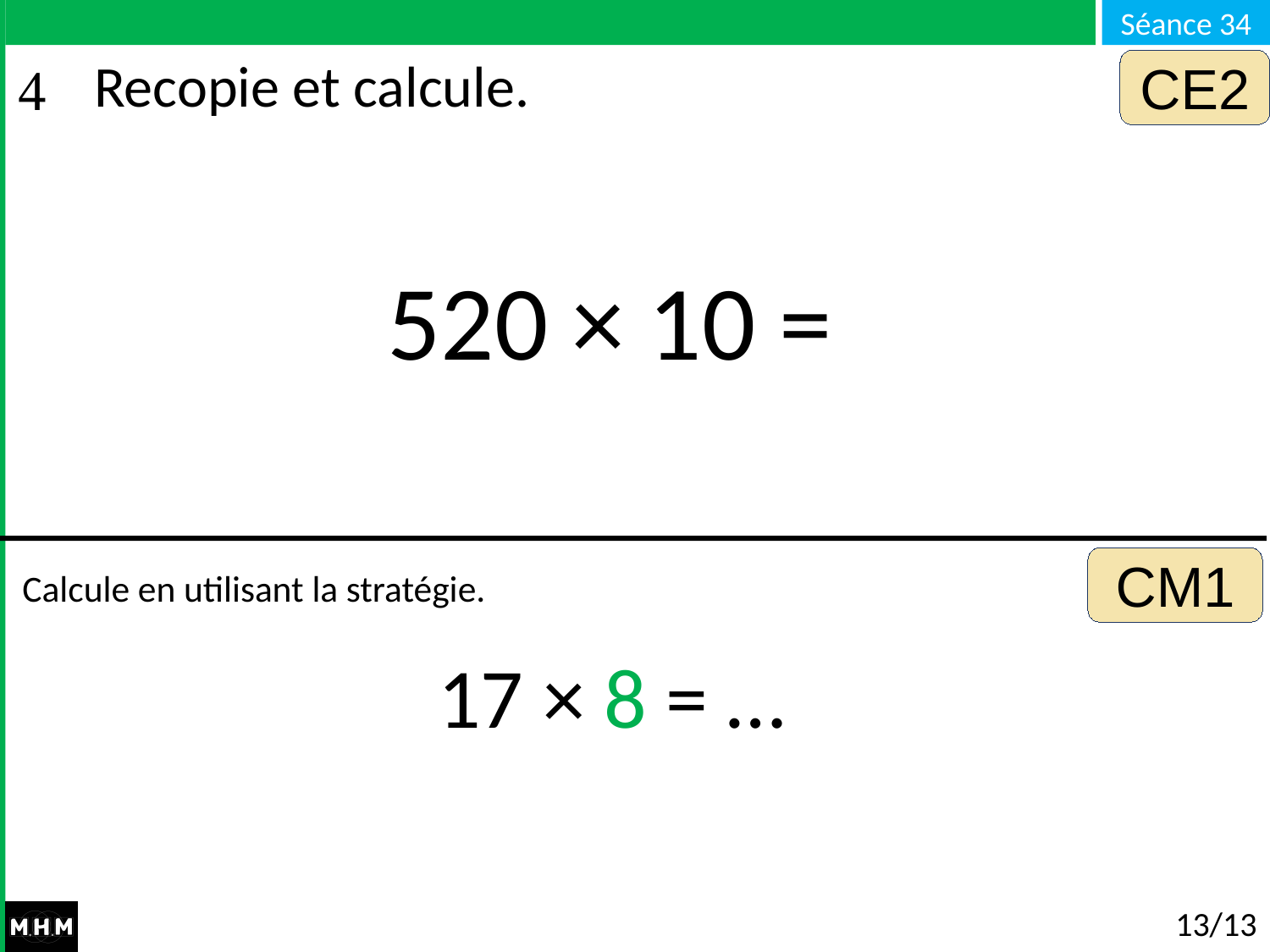

CE2
# Recopie et calcule.
520 × 10 =

CM1
Calcule en utilisant la stratégie.
17 × 8 = …
13/13